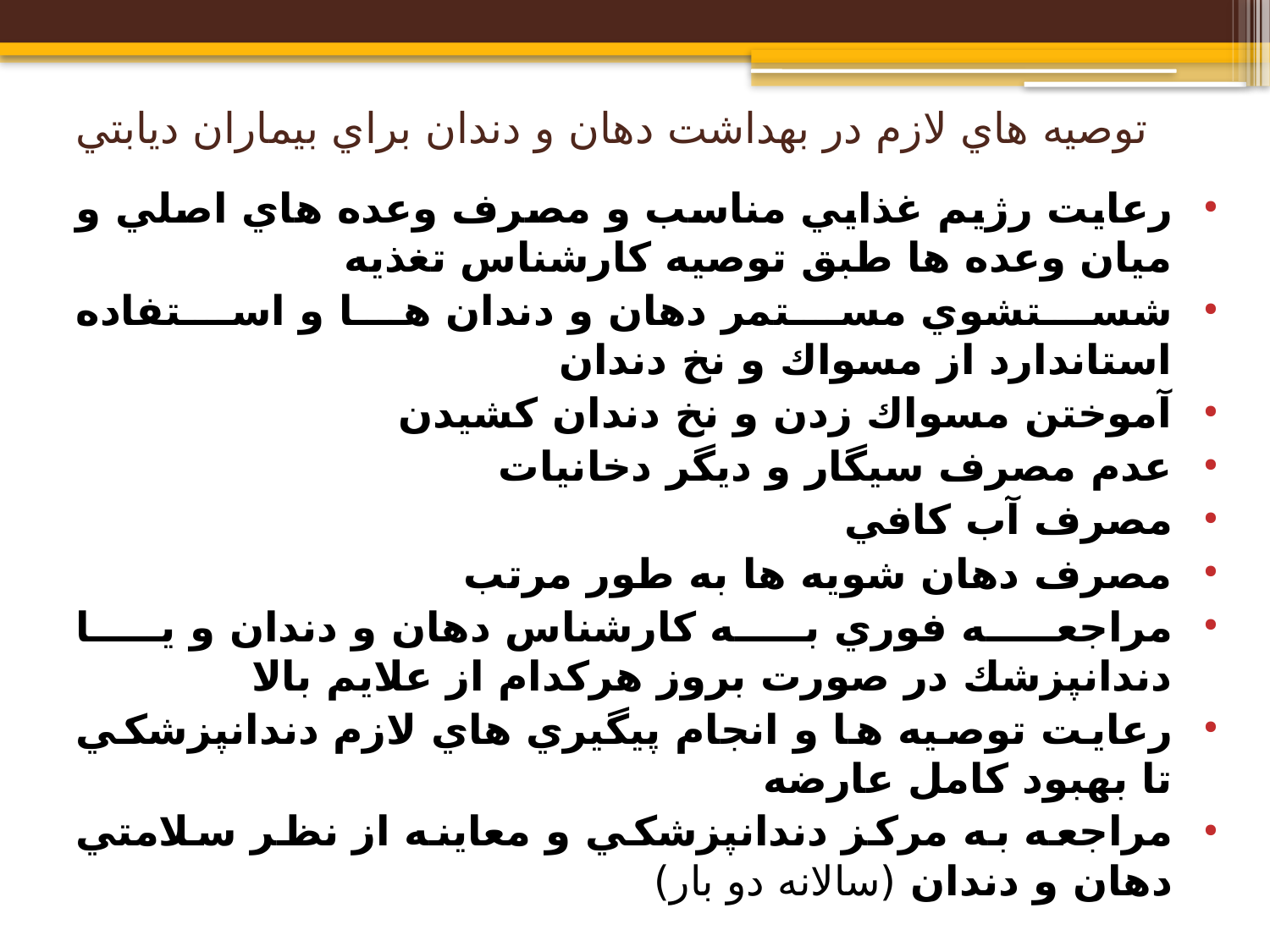

# توصيه هاي لازم در بهداشت دهان و دندان براي بيماران ديابتي
رعايت رژيم غذايي مناسب و مصرف وعده هاي اصلي و ميان وعده ها طبق توصيه كارشناس تغذيه
شستشوي مستمر دهان و دندان ها و استفاده استاندارد از مسواك و نخ دندان
آموختن مسواك زدن و نخ دندان كشيدن
عدم مصرف سيگار و ديگر دخانيات
مصرف آب كافي
مصرف دهان شويه ها به طور مرتب
مراجعه فوري به كارشناس دهان و دندان و يا دندانپزشك در صورت بروز هركدام از علايم بالا
رعايت توصيه ها و انجام پيگيري هاي لازم دندانپزشكي تا بهبود كامل عارضه
مراجعه به مركز دندانپزشكي و معاينه از نظر سلامتي دهان و دندان (سالانه دو بار)